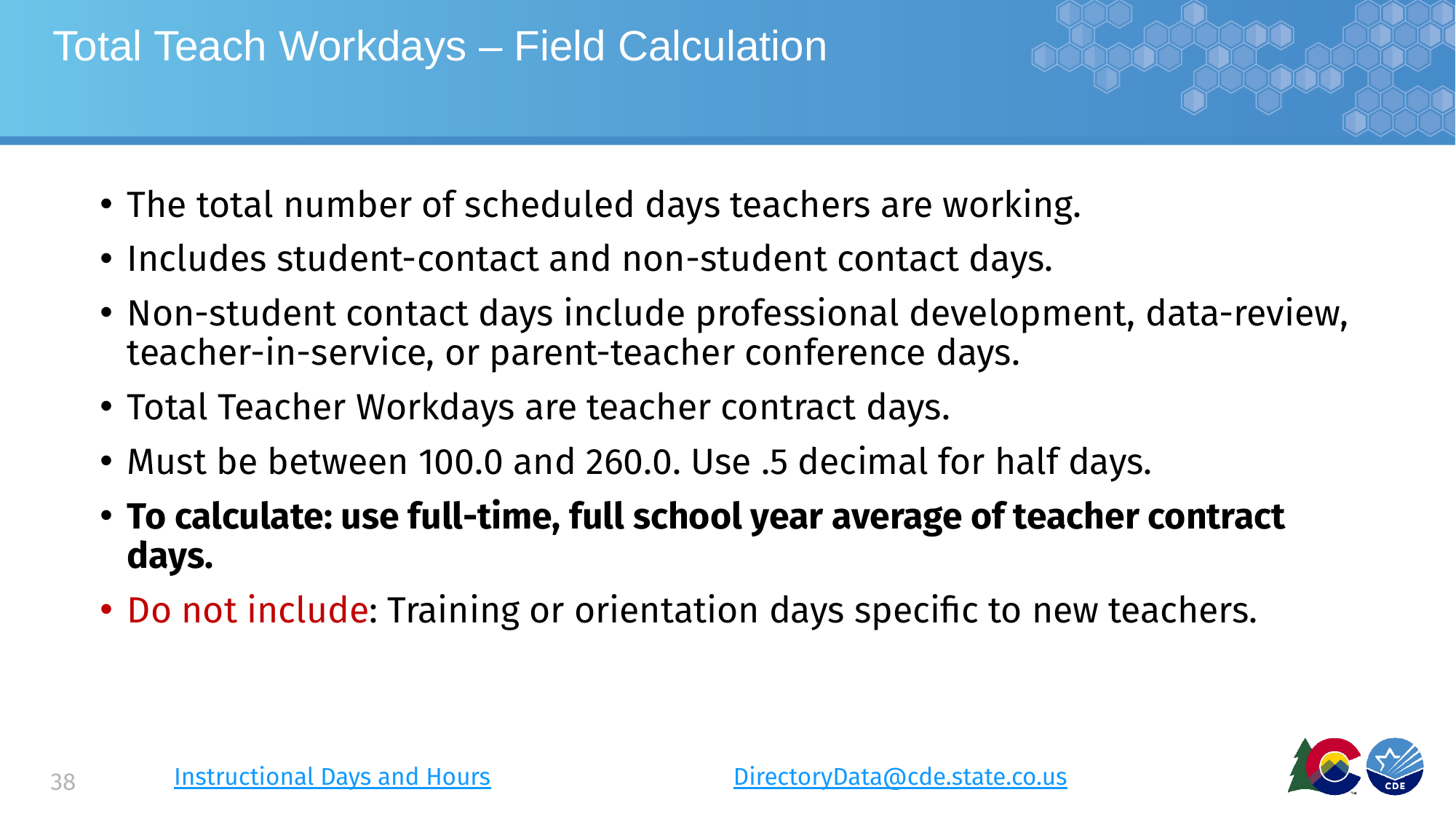

# Total Teach Workdays – Field Calculation
The total number of scheduled days teachers are working.
Includes student-contact and non-student contact days.
Non-student contact days include professional development, data-review, teacher-in-service, or parent-teacher conference days.
Total Teacher Workdays are teacher contract days.
Must be between 100.0 and 260.0. Use .5 decimal for half days.
To calculate: use full-time, full school year average of teacher contract days.
Do not include: Training or orientation days specific to new teachers.

Instructional Days and Hours
DirectoryData@cde.state.co.us
38